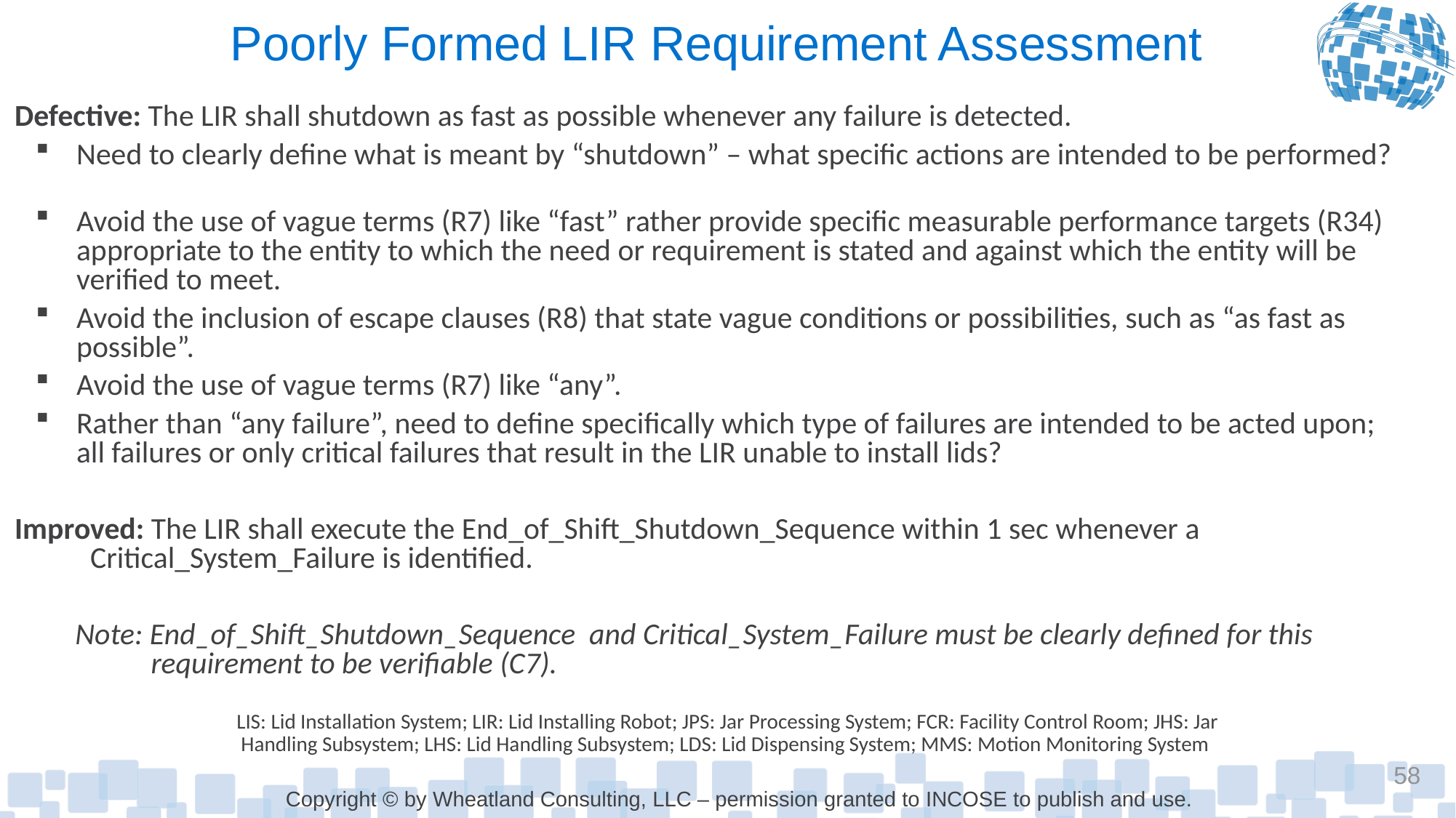

# Poorly Formed LIR Requirement Assessment
Defective: The LIR shall shutdown as fast as possible whenever any failure is detected.
Need to clearly define what is meant by “shutdown” – what specific actions are intended to be performed?
Avoid the use of vague terms (R7) like “fast” rather provide specific measurable performance targets (R34) appropriate to the entity to which the need or requirement is stated and against which the entity will be verified to meet.
Avoid the inclusion of escape clauses (R8) that state vague conditions or possibilities, such as “as fast as possible”.
Avoid the use of vague terms (R7) like “any”.
Rather than “any failure”, need to define specifically which type of failures are intended to be acted upon; all failures or only critical failures that result in the LIR unable to install lids?

Improved: The LIR shall execute the End_of_Shift_Shutdown_Sequence within 1 sec whenever a Critical_System_Failure is identified.

Note: End_of_Shift_Shutdown_Sequence  and Critical_System_Failure must be clearly defined for this requirement to be verifiable (C7).
LIS: Lid Installation System; LIR: Lid Installing Robot; JPS: Jar Processing System; FCR: Facility Control Room; JHS: Jar Handling Subsystem; LHS: Lid Handling Subsystem; LDS: Lid Dispensing System; MMS: Motion Monitoring System
58
Copyright © by Wheatland Consulting, LLC – permission granted to INCOSE to publish and use.